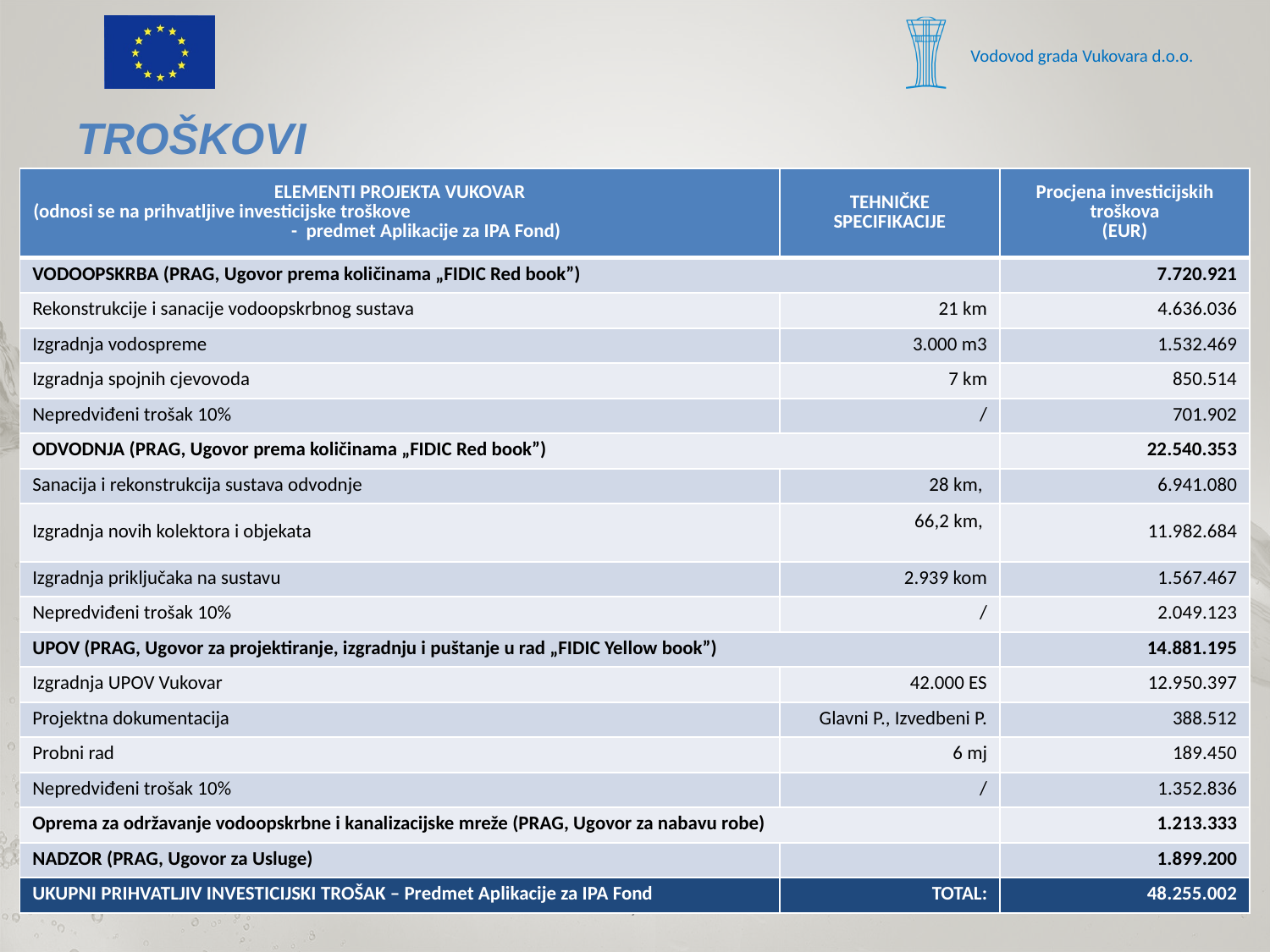

# Troškovi
| ELEMENTI PROJEKTA VUKOVAR (odnosi se na prihvatljive investicijske troškove - predmet Aplikacije za IPA Fond) | TEHNIČKE SPECIFIKACIJE | Procjena investicijskih troškova (EUR) |
| --- | --- | --- |
| VODOOPSKRBA (PRAG, Ugovor prema količinama „FIDIC Red book”) |  | 7.720.921 |
| Rekonstrukcije i sanacije vodoopskrbnog sustava | 21 km | 4.636.036 |
| Izgradnja vodospreme | 3.000 m3 | 1.532.469 |
| Izgradnja spojnih cjevovoda | 7 km | 850.514 |
| Nepredviđeni trošak 10% | / | 701.902 |
| ODVODNJA (PRAG, Ugovor prema količinama „FIDIC Red book”) |  | 22.540.353 |
| Sanacija i rekonstrukcija sustava odvodnje | 28 km, | 6.941.080 |
| Izgradnja novih kolektora i objekata | 66,2 km, | 11.982.684 |
| Izgradnja priključaka na sustavu | 2.939 kom | 1.567.467 |
| Nepredviđeni trošak 10% | / | 2.049.123 |
| UPOV (PRAG, Ugovor za projektiranje, izgradnju i puštanje u rad „FIDIC Yellow book”) |  | 14.881.195 |
| Izgradnja UPOV Vukovar | 42.000 ES | 12.950.397 |
| Projektna dokumentacija | Glavni P., Izvedbeni P. | 388.512 |
| Probni rad | 6 mj | 189.450 |
| Nepredviđeni trošak 10% | / | 1.352.836 |
| Oprema za održavanje vodoopskrbne i kanalizacijske mreže (PRAG, Ugovor za nabavu robe) |  | 1.213.333 |
| NADZOR (PRAG, Ugovor za Usluge) |  | 1.899.200 |
| UKUPNI PRIHVATLJIV INVESTICIJSKI TROŠAK – Predmet Aplikacije za IPA Fond | TOTAL: | 48.255.002 |
7